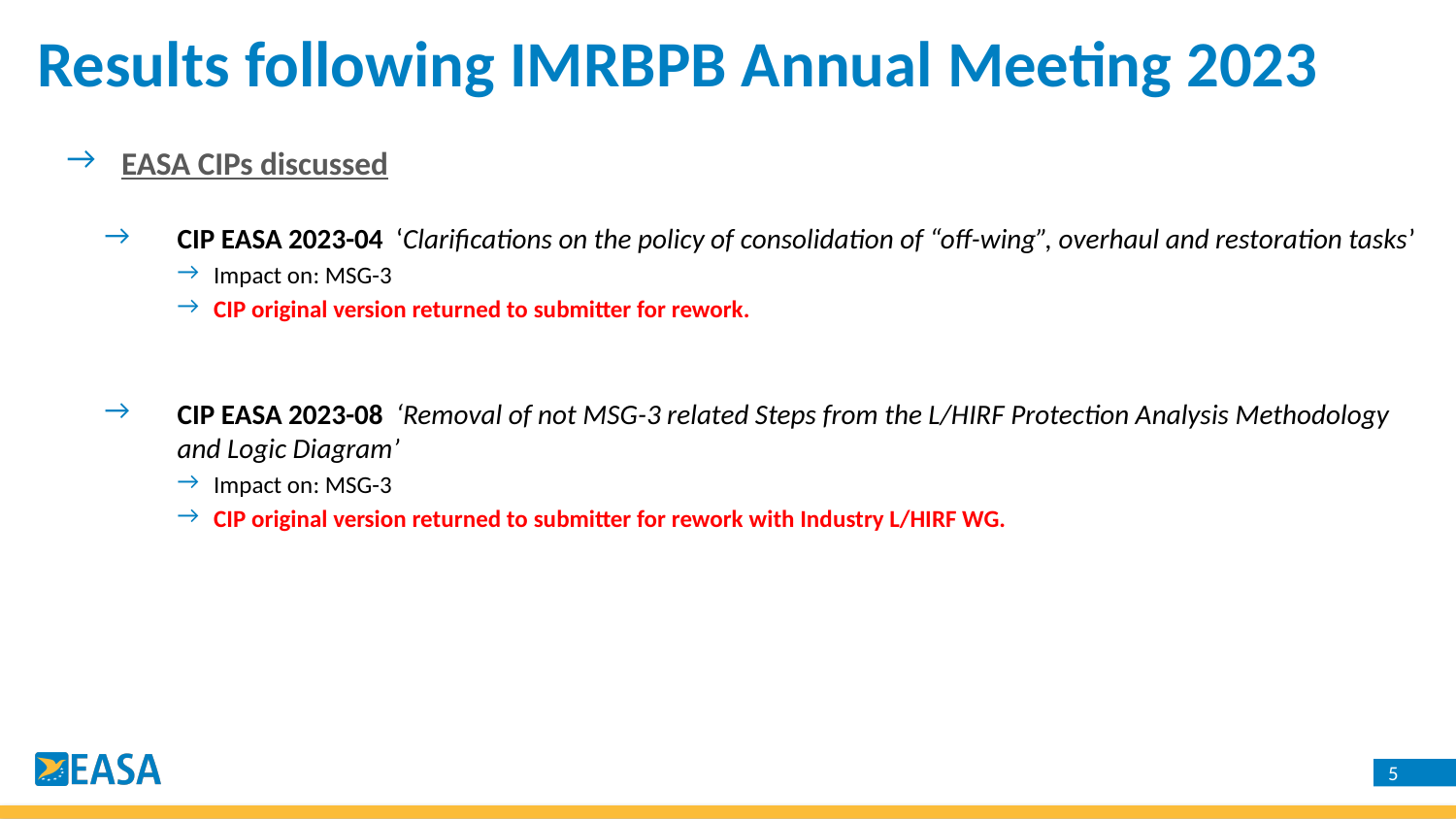

Results following IMRBPB Annual Meeting 2023
EASA CIPs discussed

CIP EASA 2023-04  ‘Clarifications on the policy of consolidation of “off-wing”, overhaul and restoration tasks’
Impact on: MSG-3
CIP original version returned to submitter for rework.

CIP EASA 2023-08  ‘Removal of not MSG-3 related Steps from the L/HIRF Protection Analysis Methodology and Logic Diagram’
Impact on: MSG-3
CIP original version returned to submitter for rework with Industry L/HIRF WG.